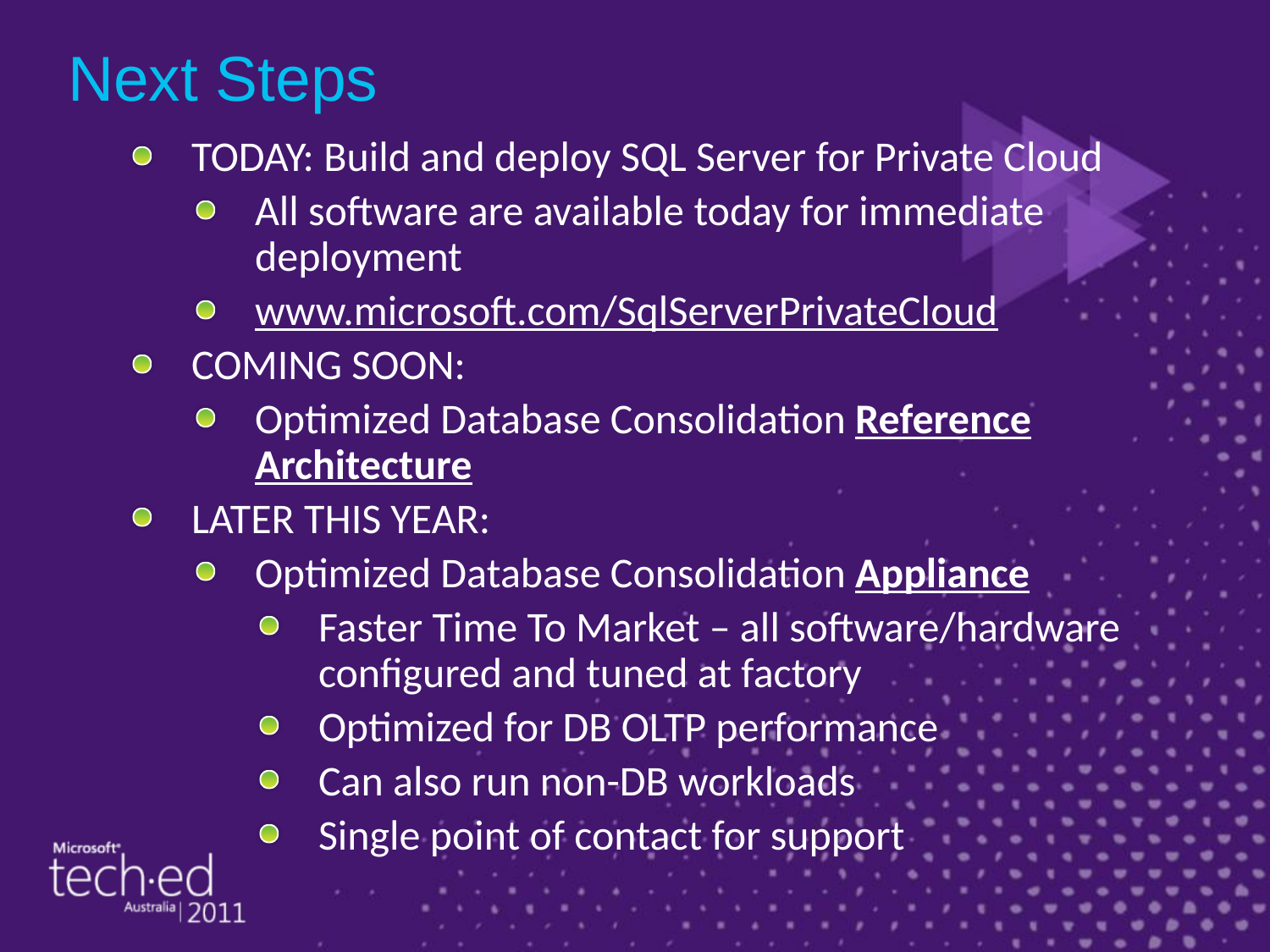

# Next Steps
TODAY: Build and deploy SQL Server for Private Cloud
All software are available today for immediate deployment
www.microsoft.com/SqlServerPrivateCloud
COMING SOON:
Optimized Database Consolidation Reference Architecture
LATER THIS YEAR:
Optimized Database Consolidation Appliance
Faster Time To Market – all software/hardware configured and tuned at factory
Optimized for DB OLTP performance
Can also run non-DB workloads
Single point of contact for support